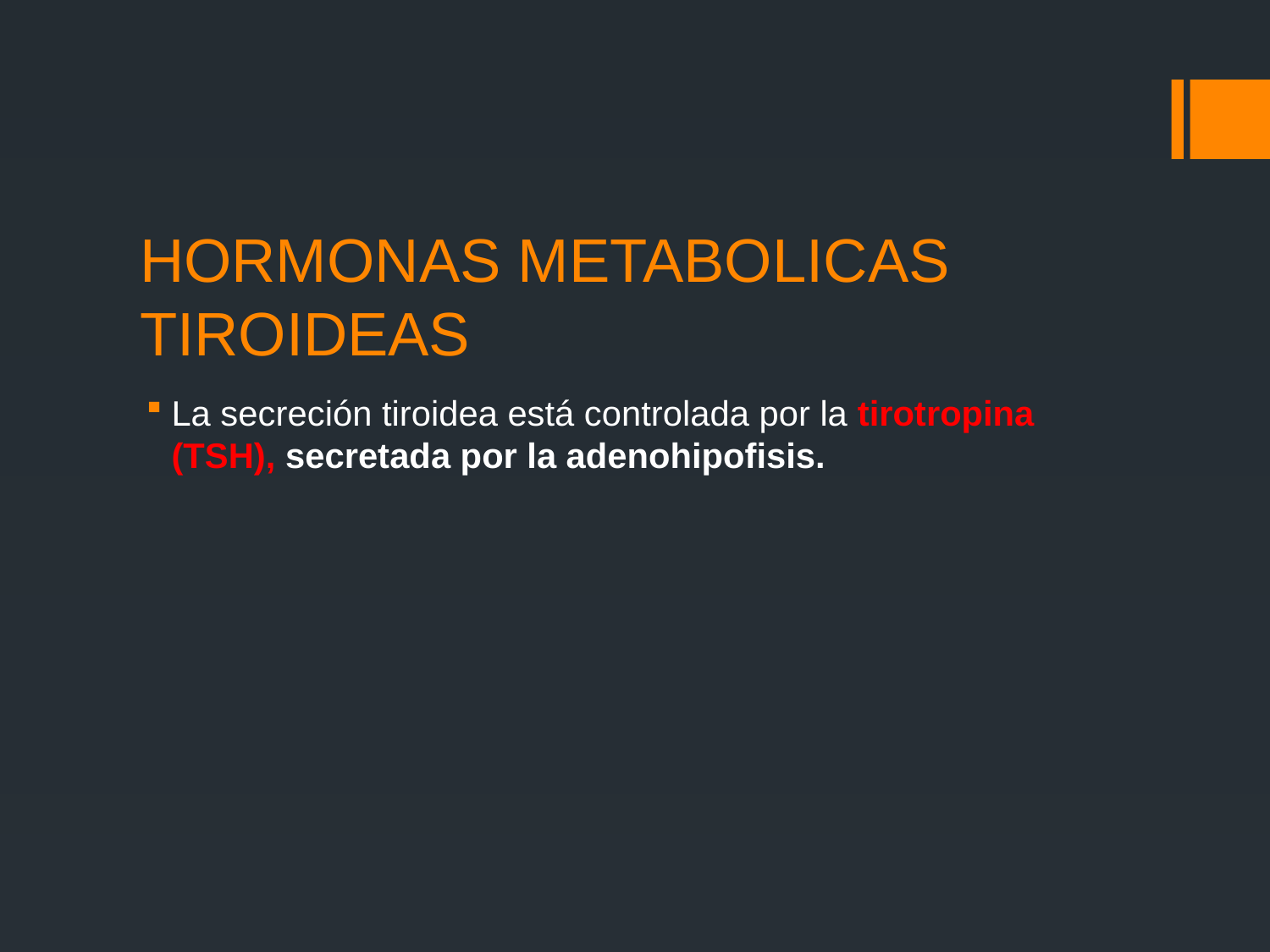

# HORMONAS METABOLICAS TIROIDEAS
La secreción tiroidea está controlada por la tirotropina (TSH), secretada por la adenohipofisis.